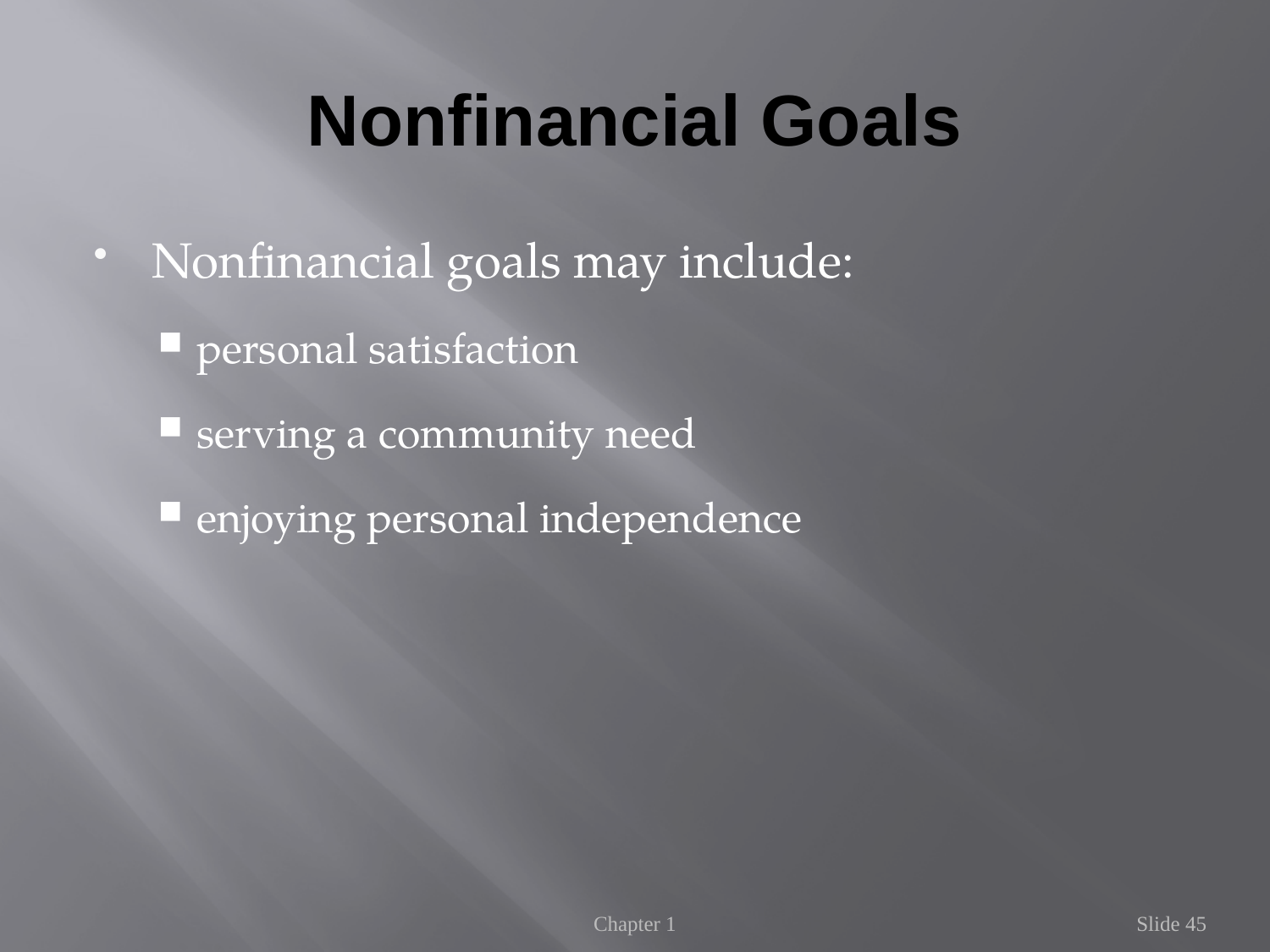

# Nonfinancial Goals
Nonfinancial goals may include:
personal satisfaction
serving a community need
enjoying personal independence
Chapter 1
Slide 45